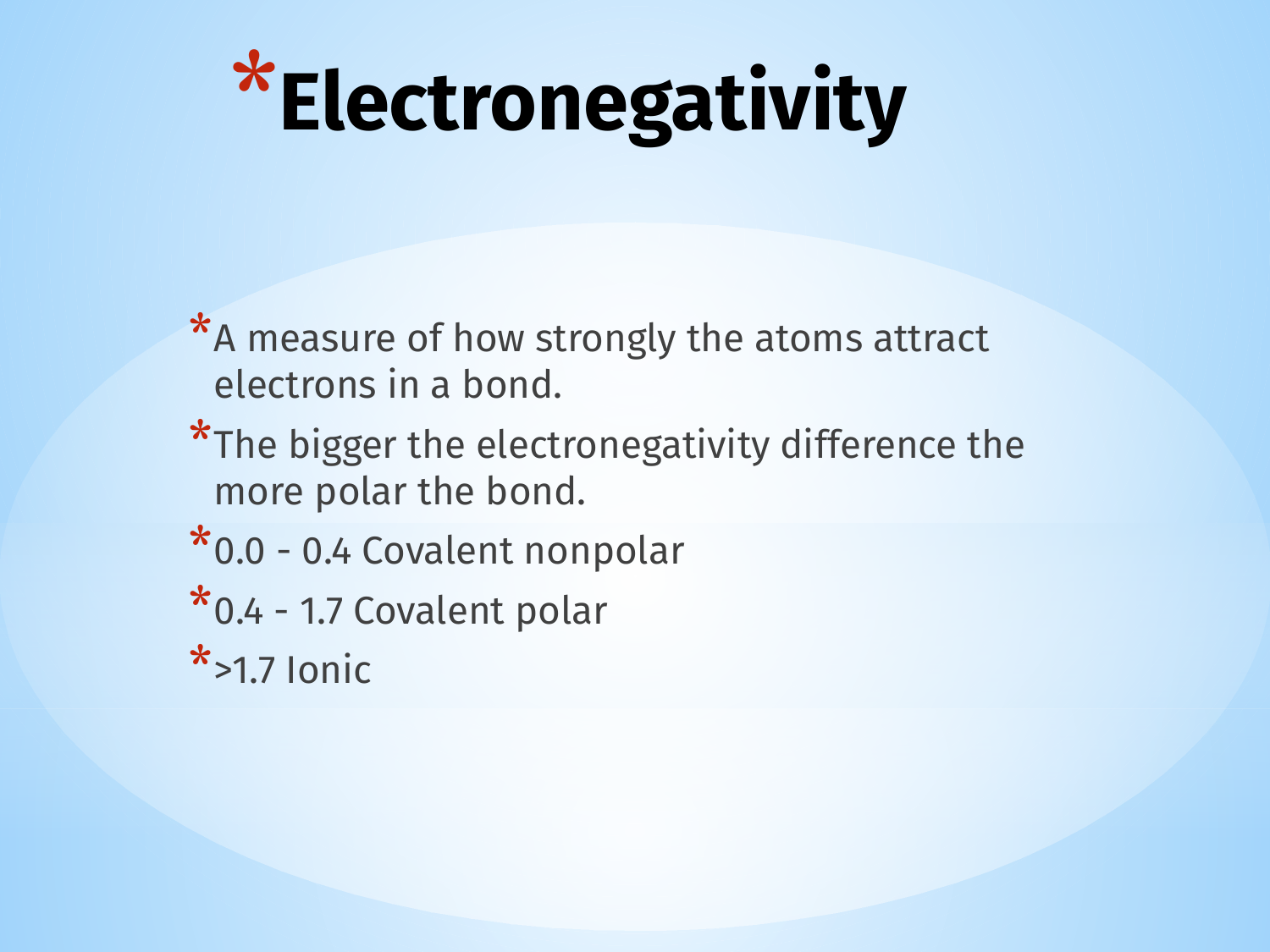

# Electronegativity
A measure of how strongly the atoms attract electrons in a bond.
The bigger the electronegativity difference the more polar the bond.
0.0 - 0.4 Covalent nonpolar
0.4 - 1.7 Covalent polar
>1.7 Ionic